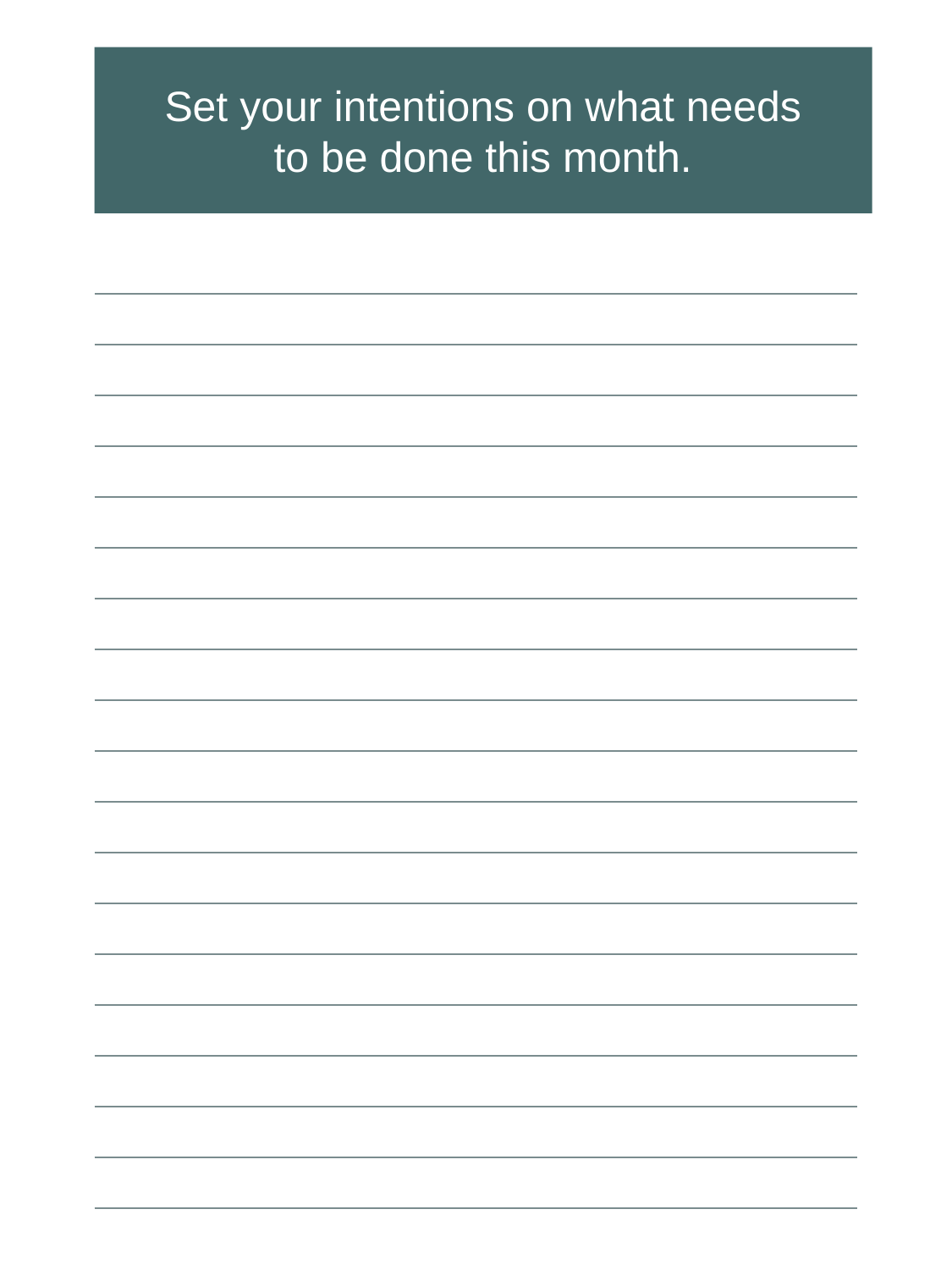

Set your intentions on what needs to be done this month.
|  |
| --- |
|  |
|  |
|  |
|  |
|  |
|  |
|  |
|  |
|  |
|  |
|  |
|  |
|  |
|  |
|  |
|  |
|  |